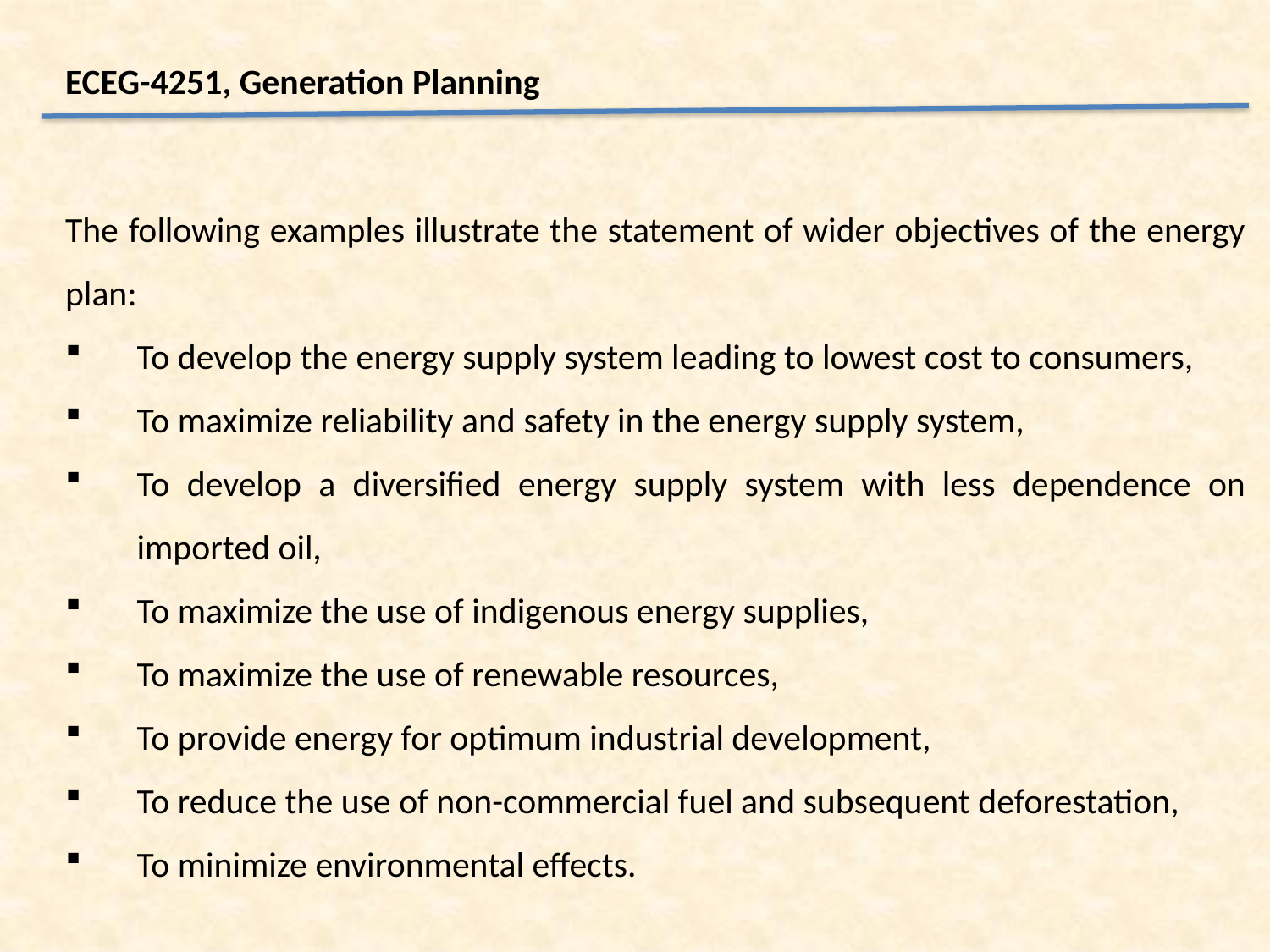

ECEG-4251, Generation Planning
The following examples illustrate the statement of wider objectives of the energy plan:
To develop the energy supply system leading to lowest cost to consumers,
To maximize reliability and safety in the energy supply system,
To develop a diversified energy supply system with less dependence on imported oil,
To maximize the use of indigenous energy supplies,
To maximize the use of renewable resources,
To provide energy for optimum industrial development,
To reduce the use of non-commercial fuel and subsequent deforestation,
To minimize environmental effects.